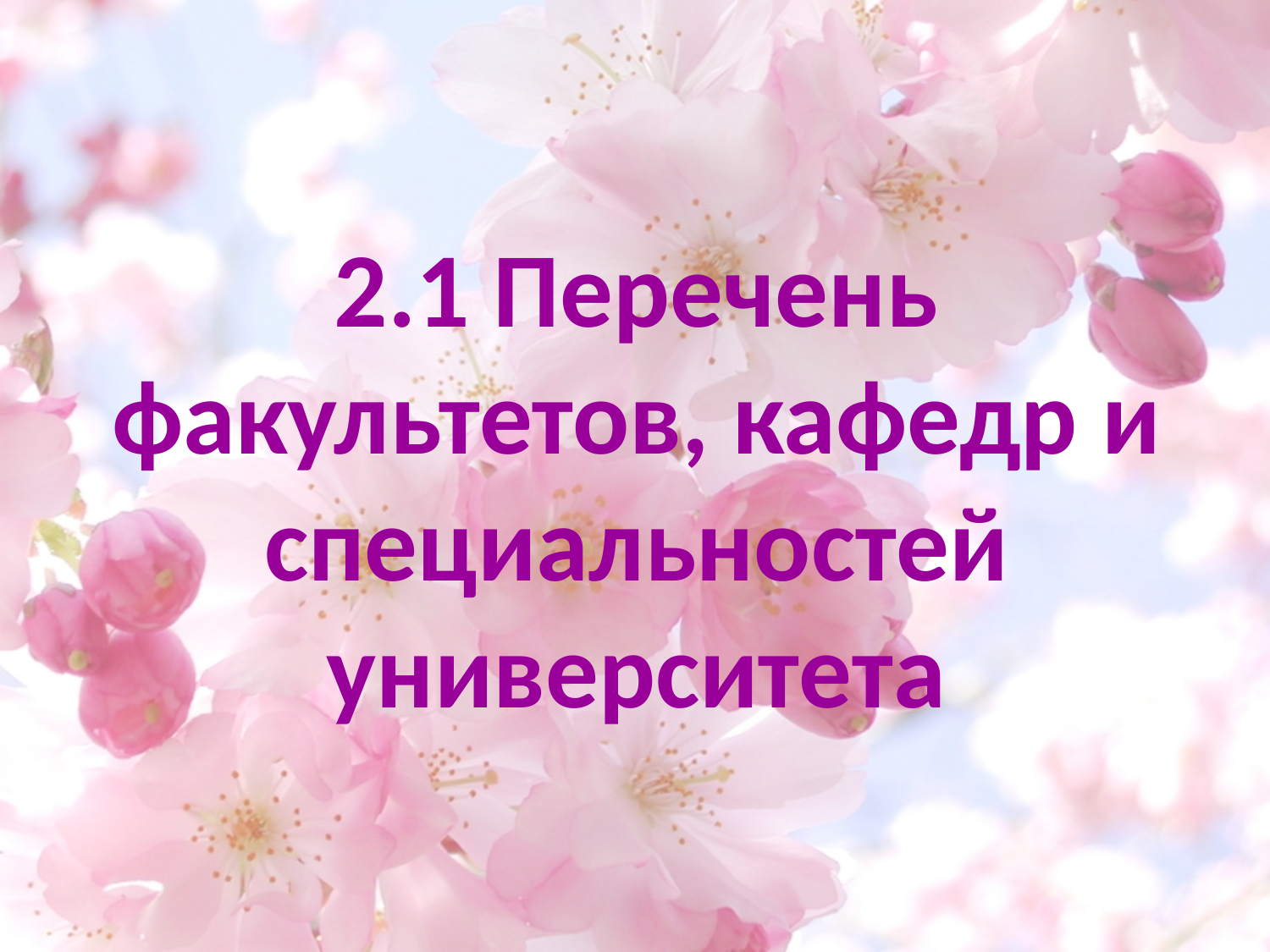

# 2.1 Перечень факультетов, кафедр и специальностей университета